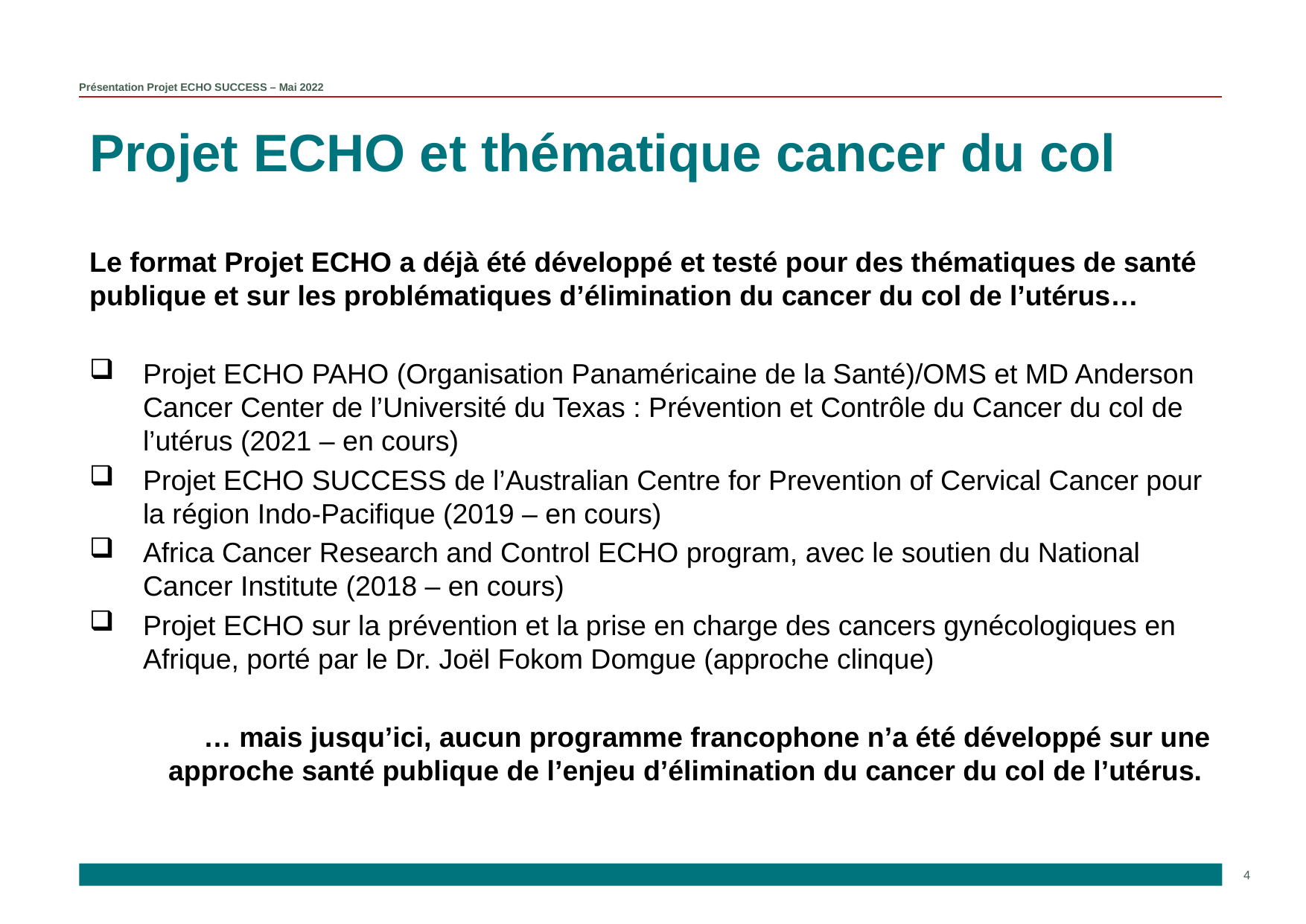

# Projet ECHO et thématique cancer du col
Le format Projet ECHO a déjà été développé et testé pour des thématiques de santé publique et sur les problématiques d’élimination du cancer du col de l’utérus…

Projet ECHO PAHO (Organisation Panaméricaine de la Santé)/OMS et MD Anderson Cancer Center de l’Université du Texas : Prévention et Contrôle du Cancer du col de l’utérus (2021 – en cours)
Projet ECHO SUCCESS de l’Australian Centre for Prevention of Cervical Cancer pour la région Indo-Pacifique (2019 – en cours)
Africa Cancer Research and Control ECHO program, avec le soutien du National Cancer Institute (2018 – en cours)
Projet ECHO sur la prévention et la prise en charge des cancers gynécologiques en Afrique, porté par le Dr. Joël Fokom Domgue (approche clinque)

… mais jusqu’ici, aucun programme francophone n’a été développé sur une approche santé publique de l’enjeu d’élimination du cancer du col de l’utérus.